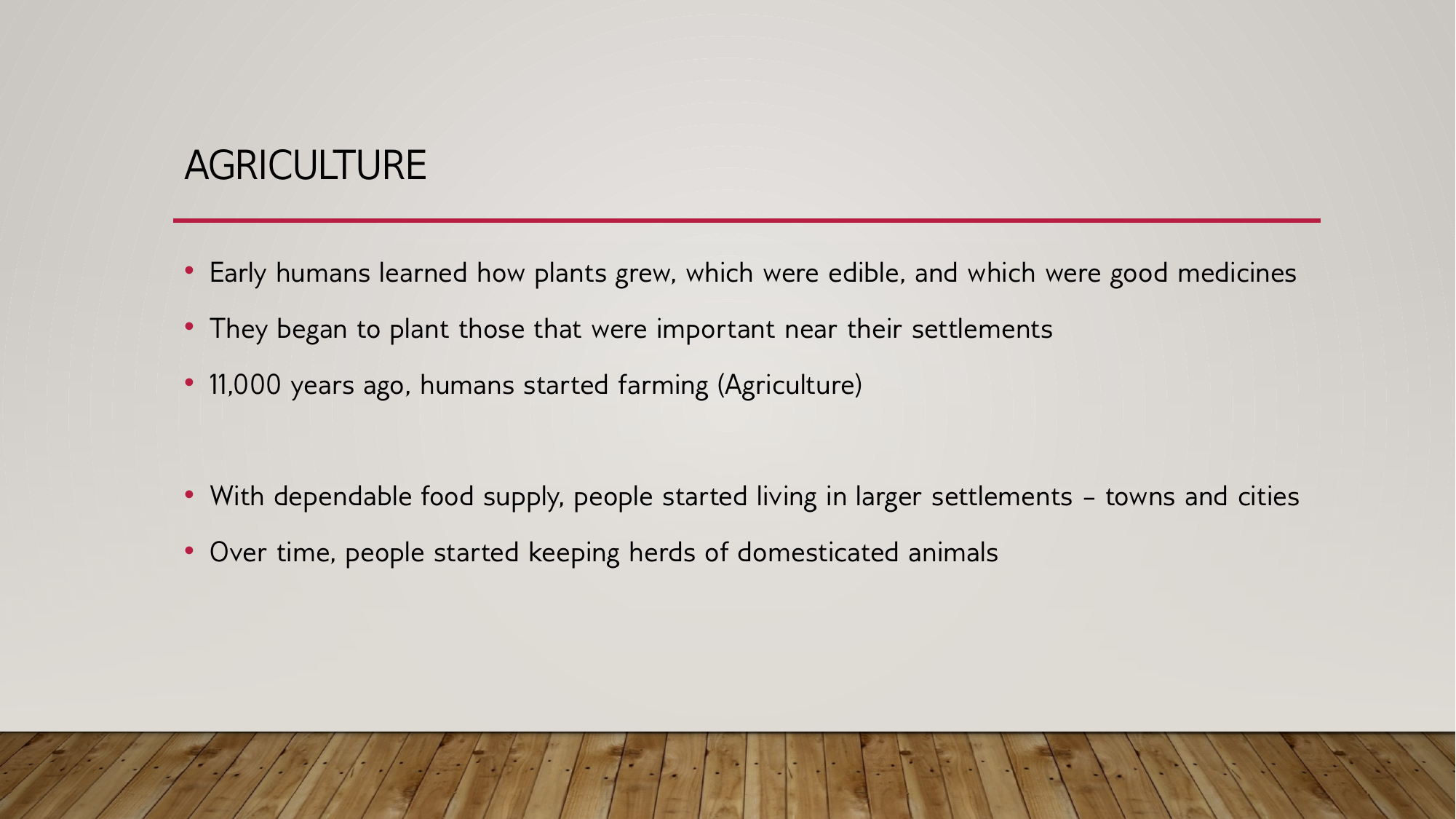

# Agriculture
Early humans learned how plants grew, which were edible, and which were good medicines
They began to plant those that were important near their settlements
11,000 years ago, humans started farming (Agriculture)

With dependable food supply, people started living in larger settlements – towns and cities
Over time, people started keeping herds of domesticated animals